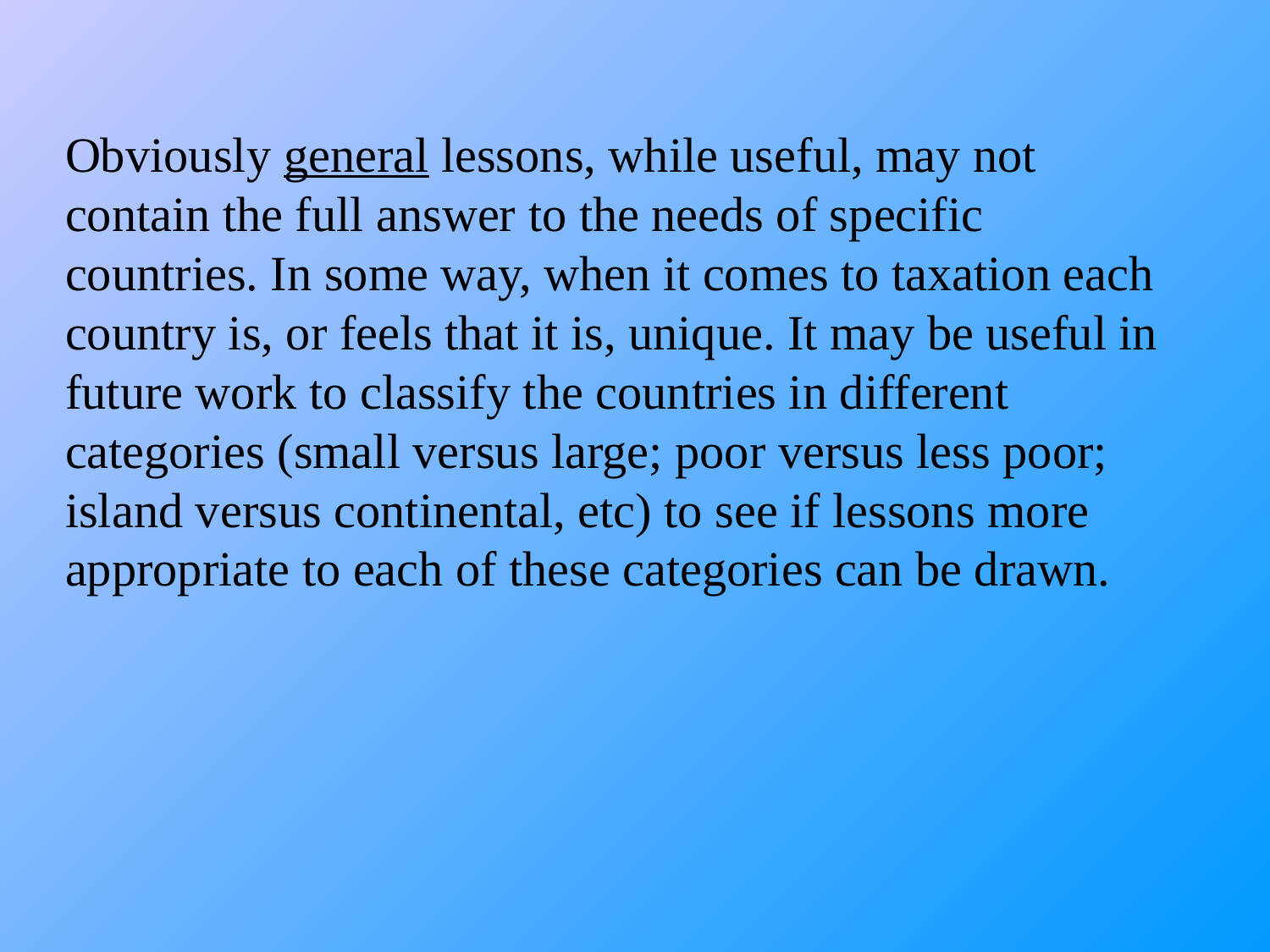

Obviously general lessons, while useful, may not contain the full answer to the needs of specific countries. In some way, when it comes to taxation each country is, or feels that it is, unique. It may be useful in future work to classify the countries in different categories (small versus large; poor versus less poor; island versus continental, etc) to see if lessons more appropriate to each of these categories can be drawn.